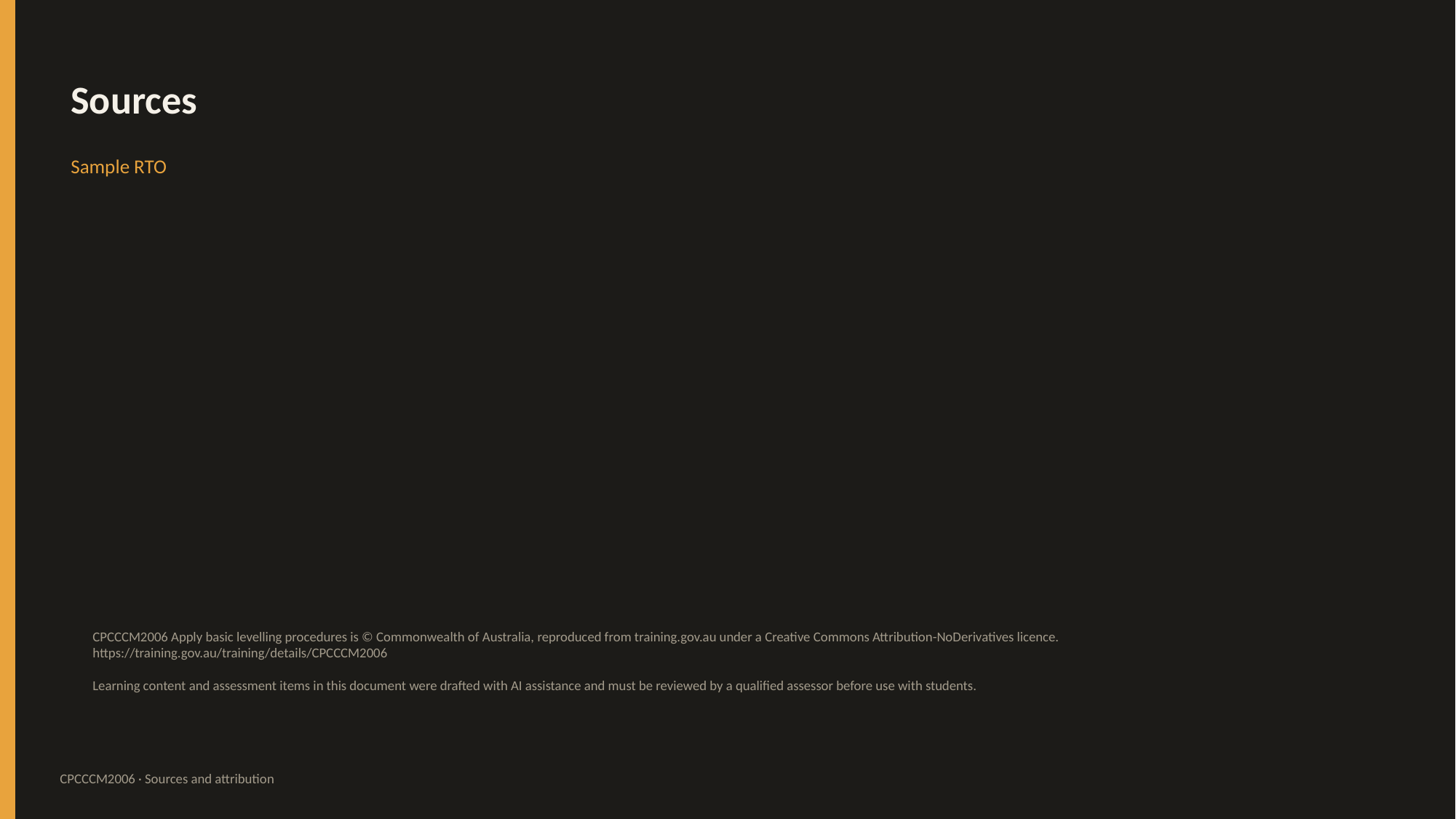

Sources
Sample RTO
CPCCCM2006 Apply basic levelling procedures is © Commonwealth of Australia, reproduced from training.gov.au under a Creative Commons Attribution-NoDerivatives licence. https://training.gov.au/training/details/CPCCCM2006

Learning content and assessment items in this document were drafted with AI assistance and must be reviewed by a qualified assessor before use with students.
CPCCCM2006 · Sources and attribution